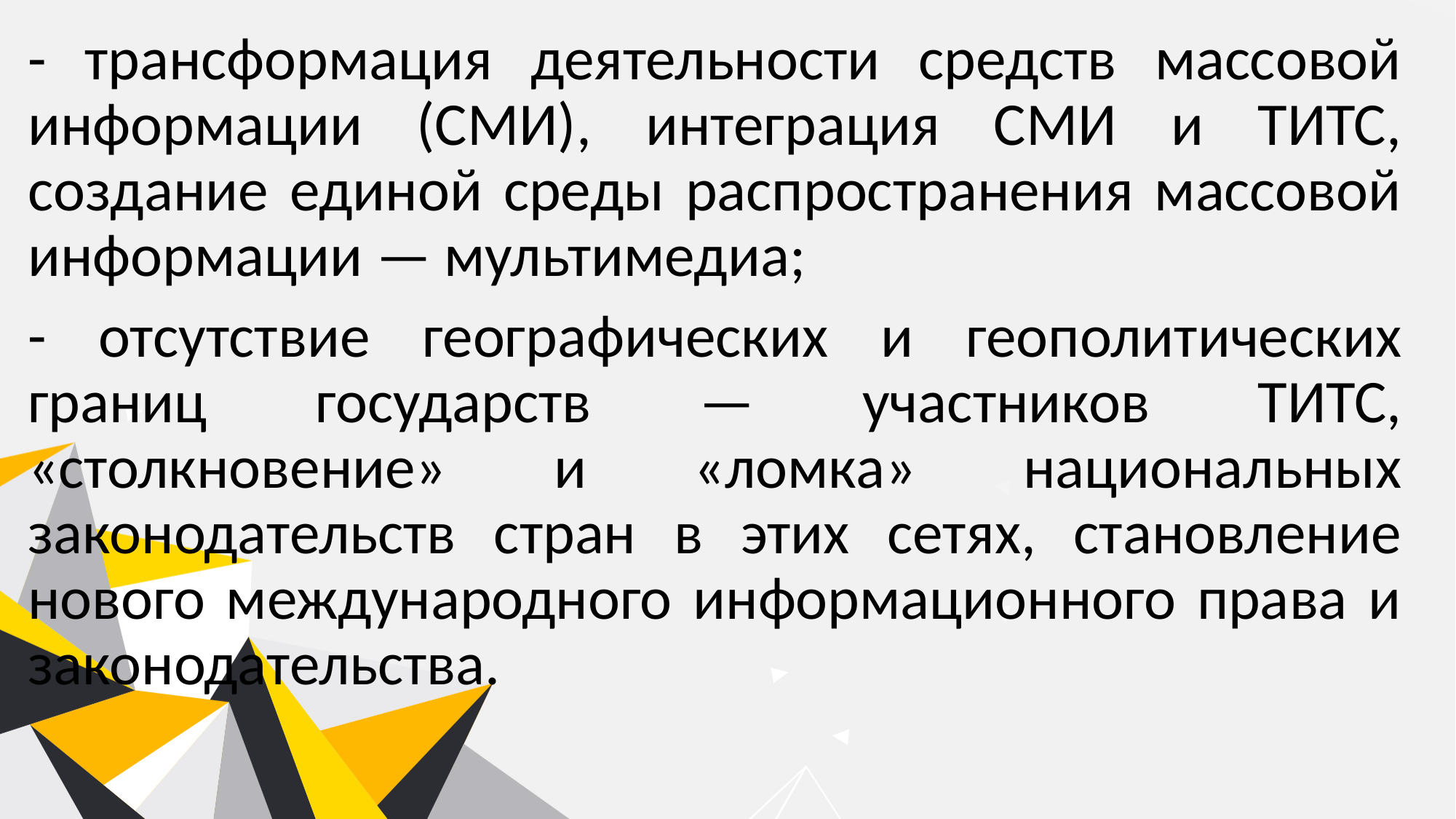

- трансформация деятельности средств массовой информации (СМИ), интеграция СМИ и ТИТС, создание единой среды распространения массовой информации — мультимедиа;
- отсутствие географических и геополитических границ государств — участников ТИТС, «столкновение» и «ломка» национальных законодательств стран в этих сетях, становление нового международного информационного права и законодательства.